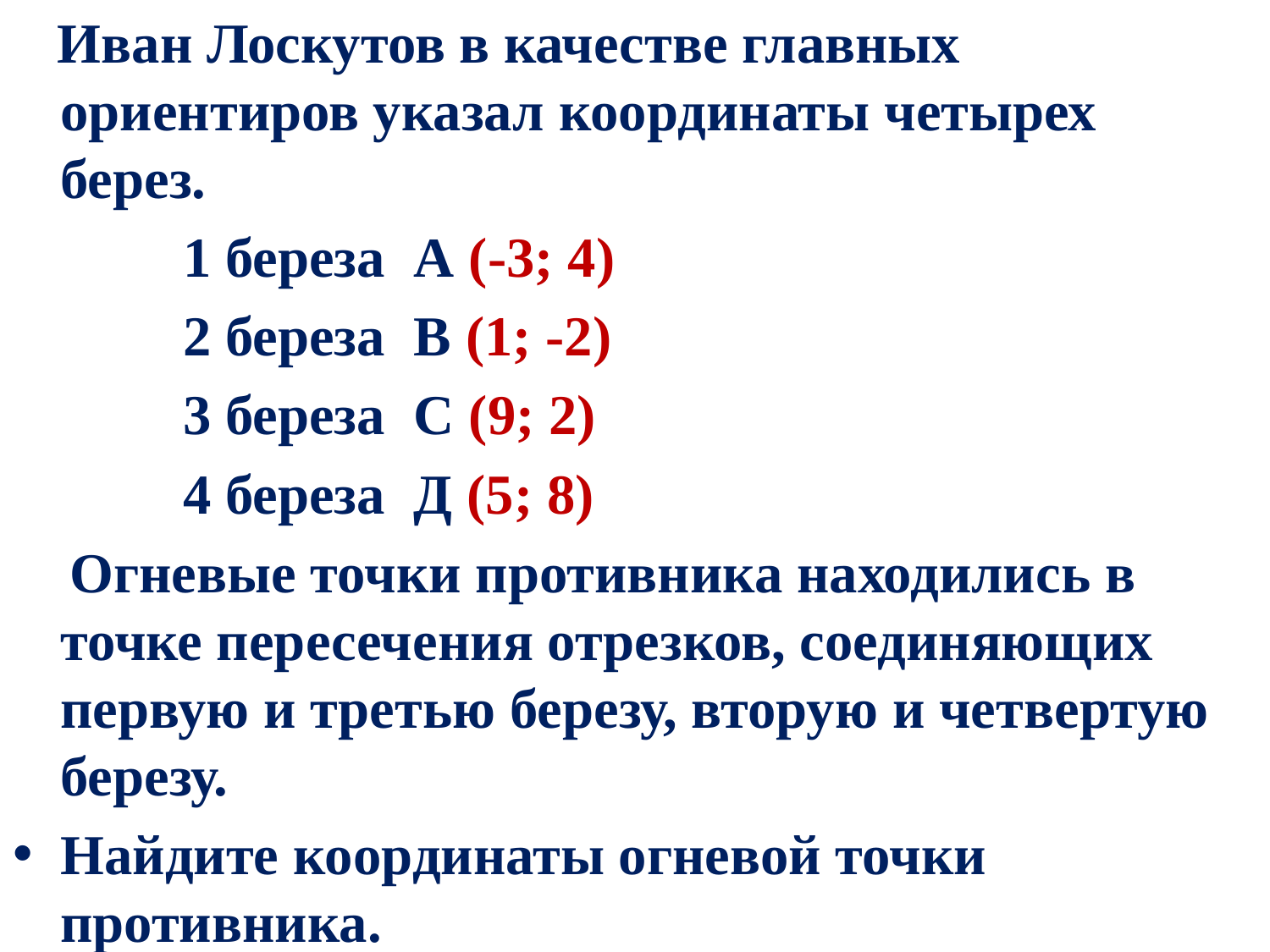

Иван Лоскутов в качестве главных ориентиров указал координаты четырех берез.
            1 береза  А (-3; 4)
            2 береза  В (1; -2)
            3 береза  С (9; 2)
            4 береза  Д (5; 8)
    Огневые точки противника находились в точке пересечения отрезков, соединяющих первую и третью березу, вторую и четвертую березу.
Найдите координаты огневой точки противника.